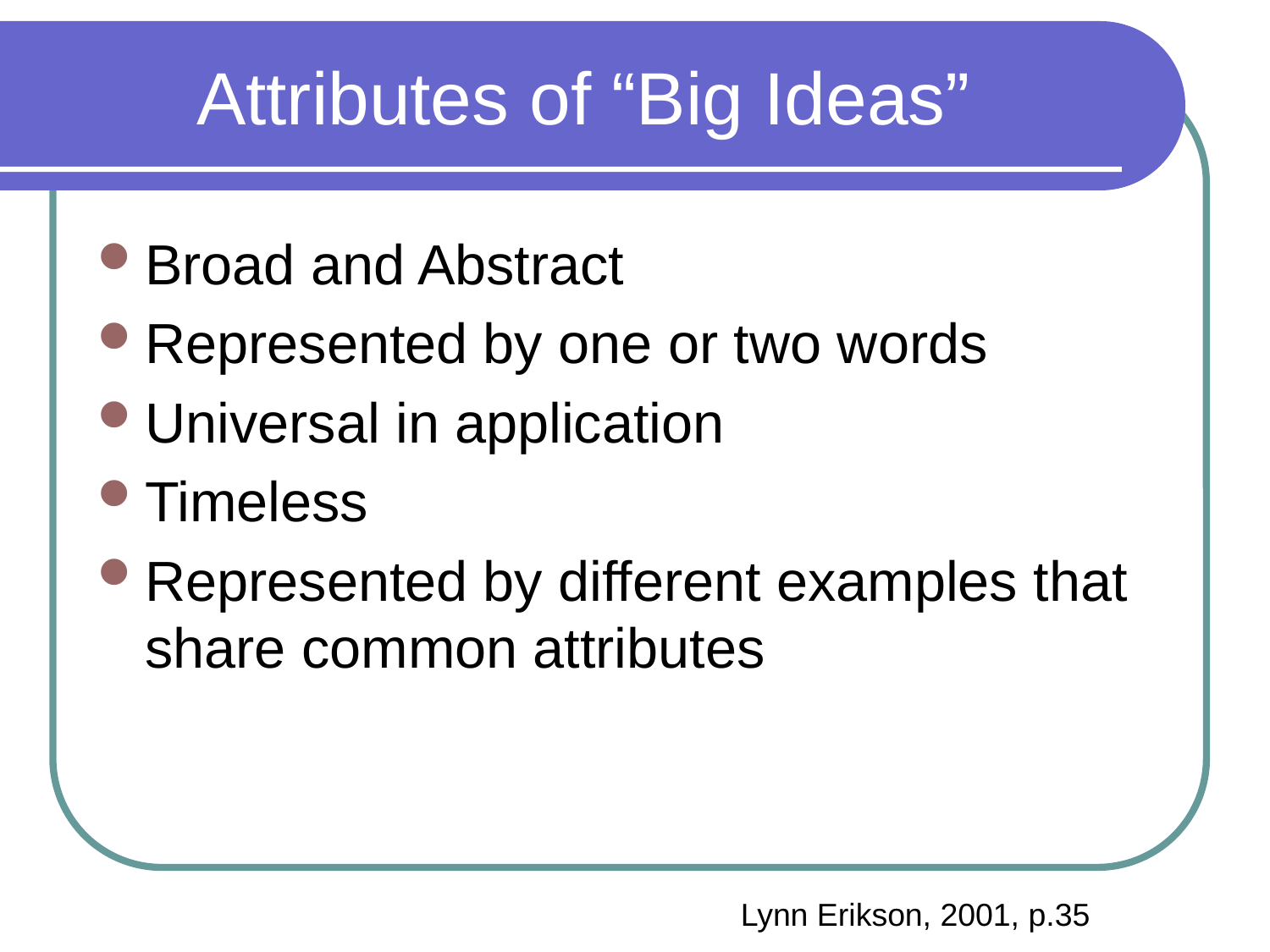

# Attributes of “Big Ideas”
Broad and Abstract
Represented by one or two words
Universal in application
Timeless
Represented by different examples that share common attributes
Lynn Erikson, 2001, p.35